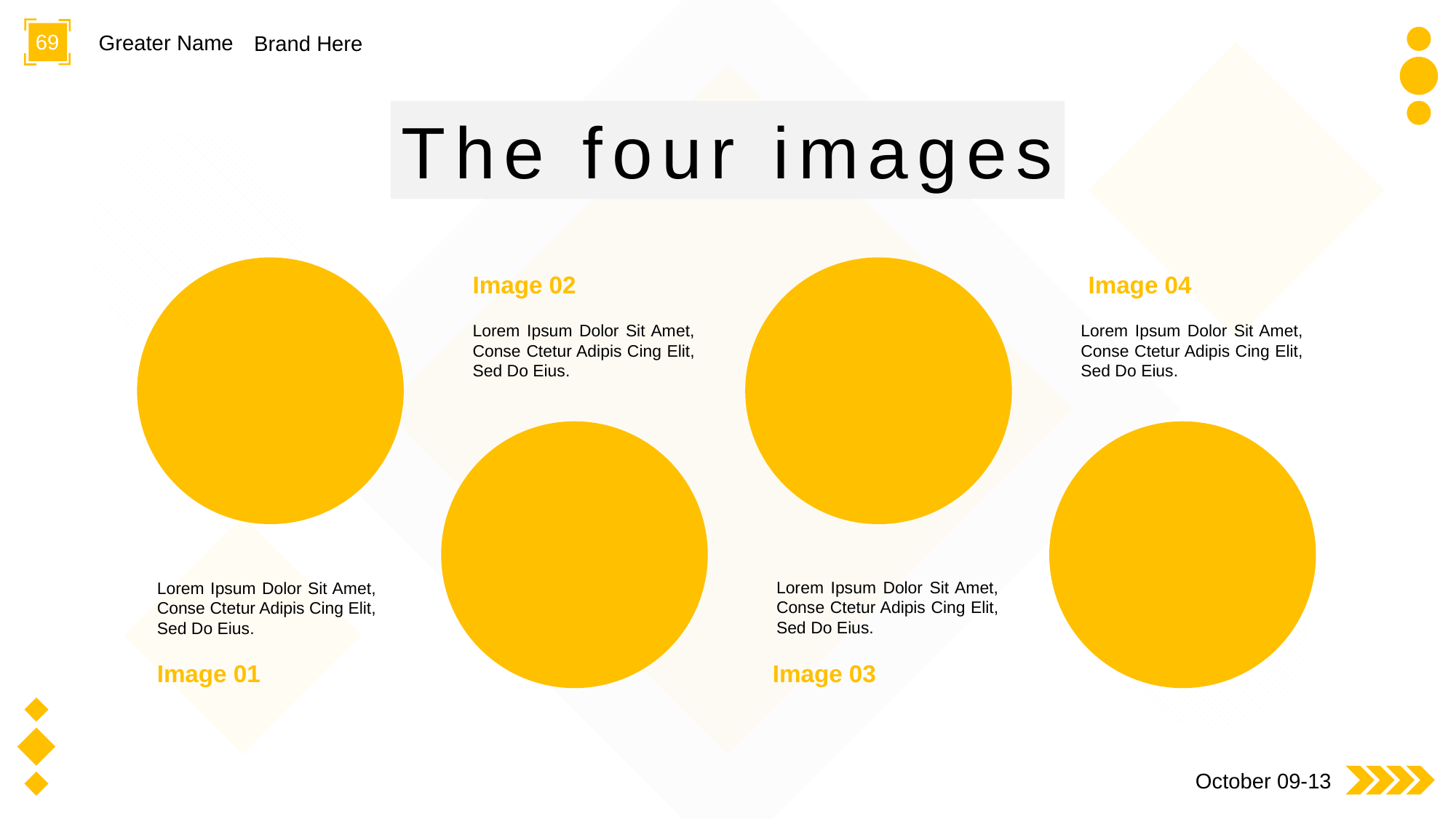

69
Greater Name
Brand Here

The four images

Image 02
Image 04

Lorem Ipsum Dolor Sit Amet, Conse Ctetur Adipis Cing Elit, Sed Do Eius.
Lorem Ipsum Dolor Sit Amet, Conse Ctetur Adipis Cing Elit, Sed Do Eius.

Lorem Ipsum Dolor Sit Amet, Conse Ctetur Adipis Cing Elit, Sed Do Eius.
Lorem Ipsum Dolor Sit Amet, Conse Ctetur Adipis Cing Elit, Sed Do Eius.
Image 01
Image 03

October 09-13